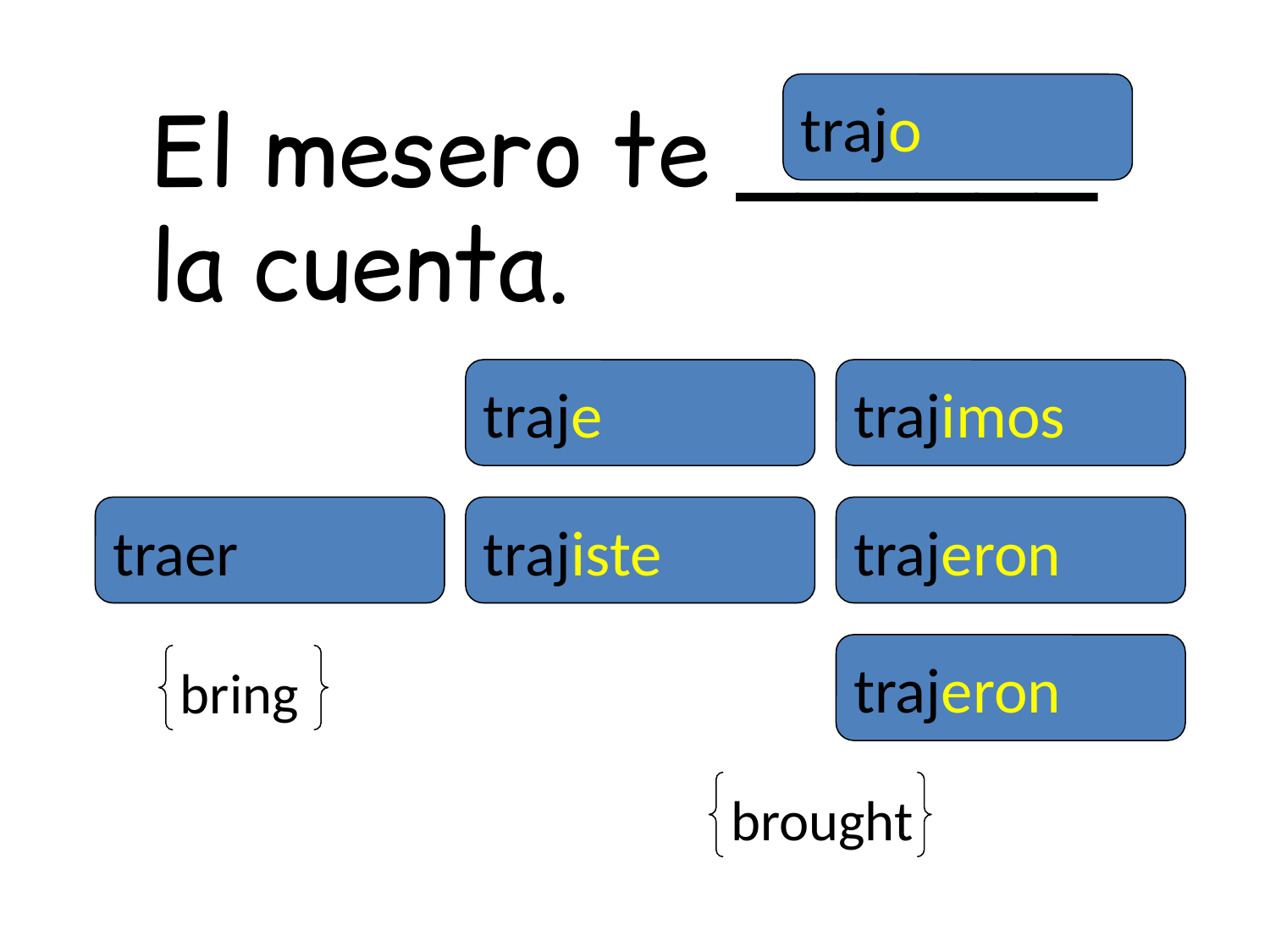

trajo
El mesero te ______ la cuenta.
traje
trajimos
traer
trajiste
trajeron
trajeron
bring
brought